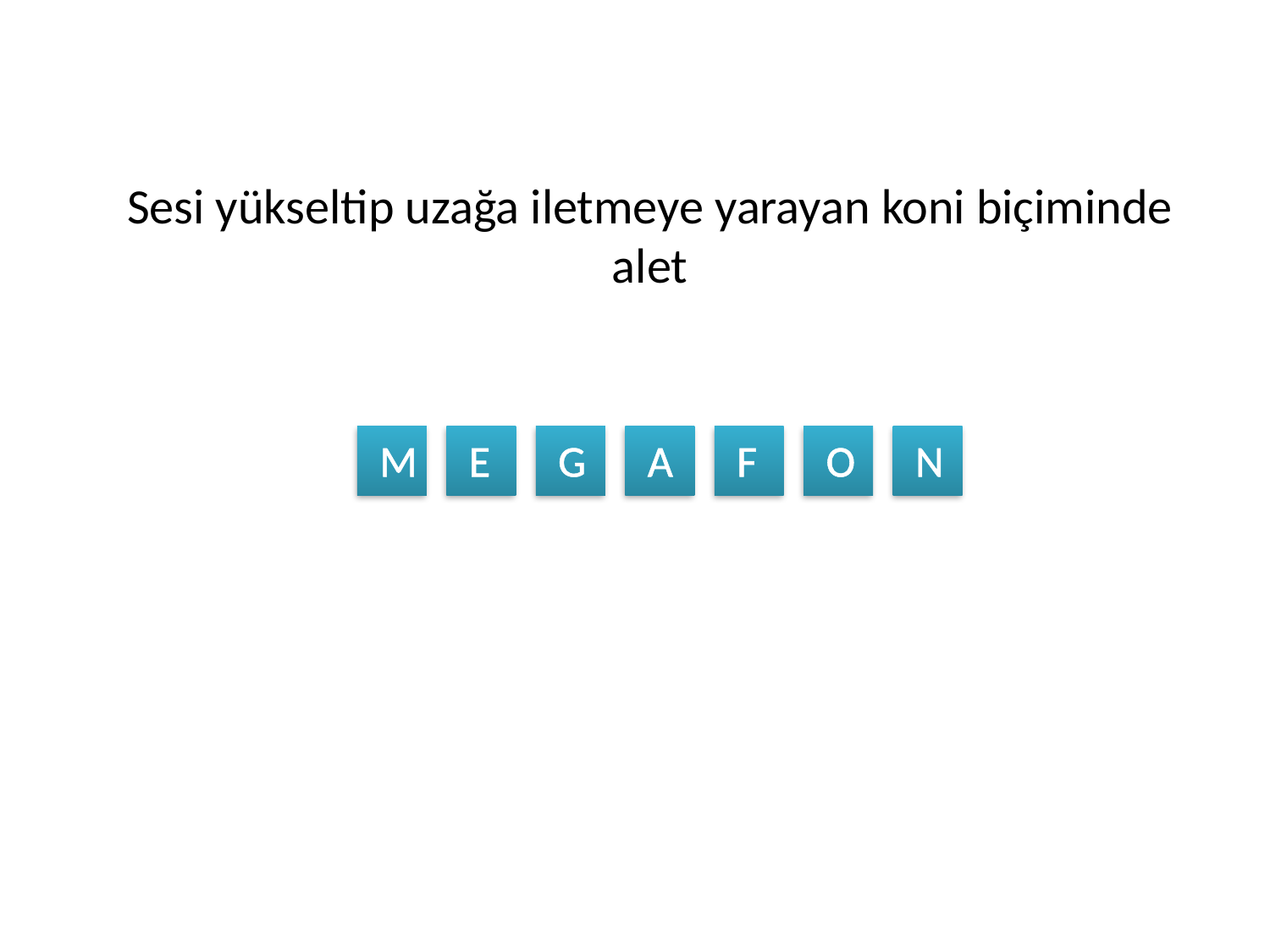

Sesi yükseltip uzağa iletmeye yarayan koni biçiminde alet

M

E

G

A

F

O

N